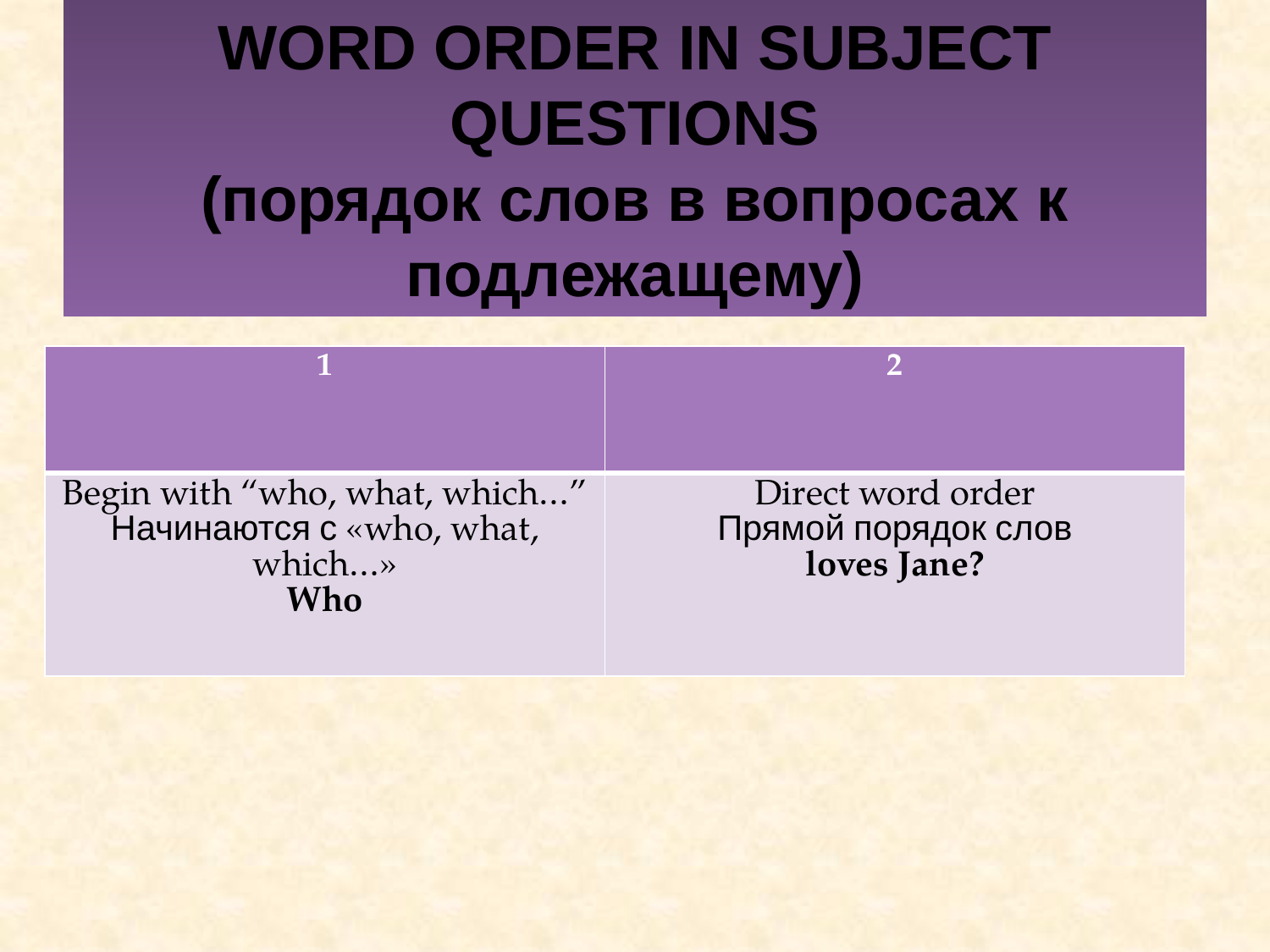

# WORD ORDER IN SUBJECT QUESTIONS (порядок слов в вопросах к подлежащему)
| 1 | 2 |
| --- | --- |
| Begin with “who, what, which…” Начинаются с «who, what, which…» Who | Direct word order Прямой порядок слов loves Jane? |